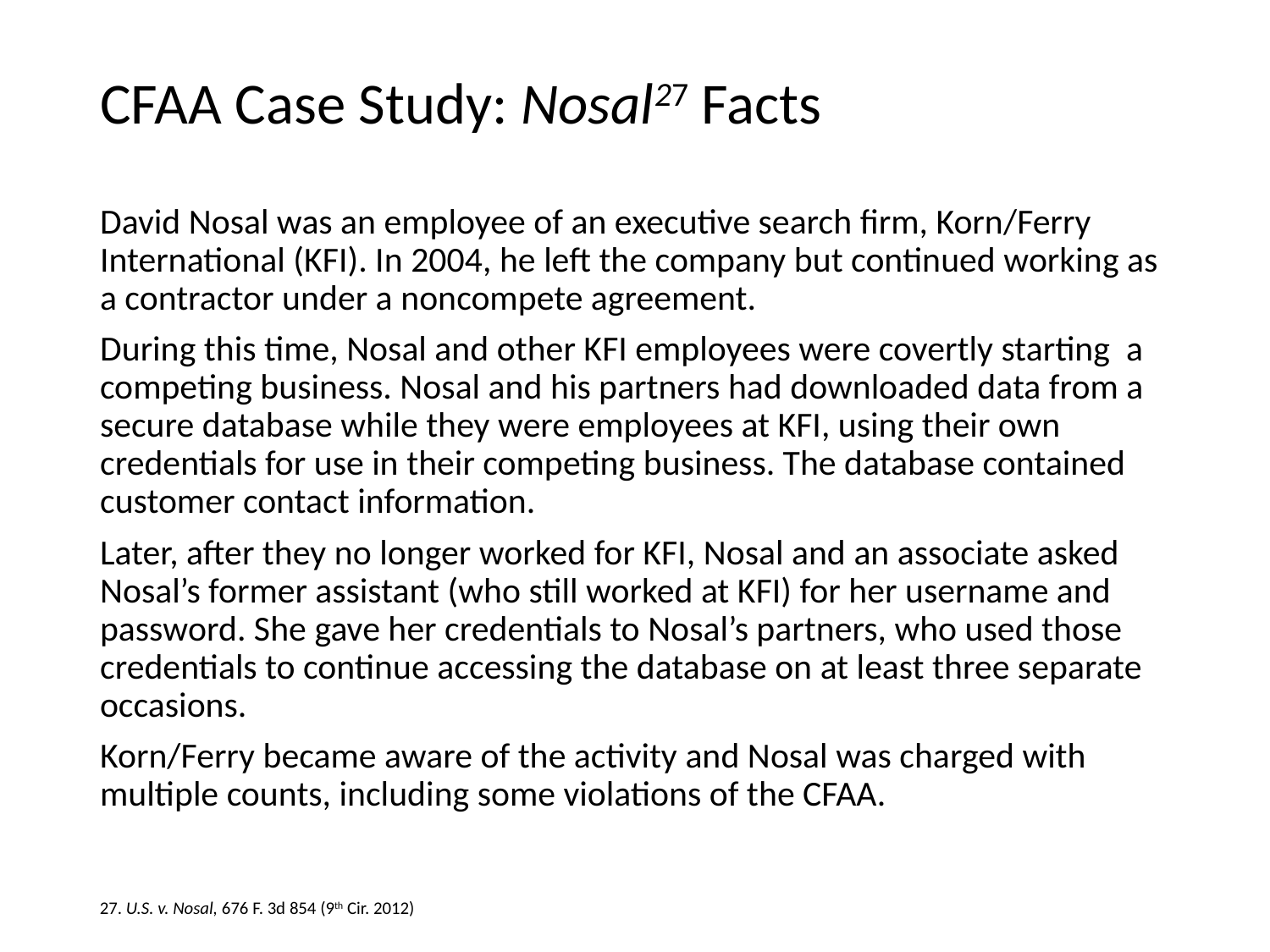

# CFAA Case Study: Nosal27 Facts
David Nosal was an employee of an executive search firm, Korn/Ferry International (KFI). In 2004, he left the company but continued working as a contractor under a noncompete agreement.
During this time, Nosal and other KFI employees were covertly starting  a competing business. Nosal and his partners had downloaded data from a secure database while they were employees at KFI, using their own credentials for use in their competing business. The database contained customer contact information.
Later, after they no longer worked for KFI, Nosal and an associate asked Nosal’s former assistant (who still worked at KFI) for her username and password. She gave her credentials to Nosal’s partners, who used those credentials to continue accessing the database on at least three separate occasions.
Korn/Ferry became aware of the activity and Nosal was charged with multiple counts, including some violations of the CFAA.
27. U.S. v. Nosal, 676 F. 3d 854 (9th Cir. 2012)